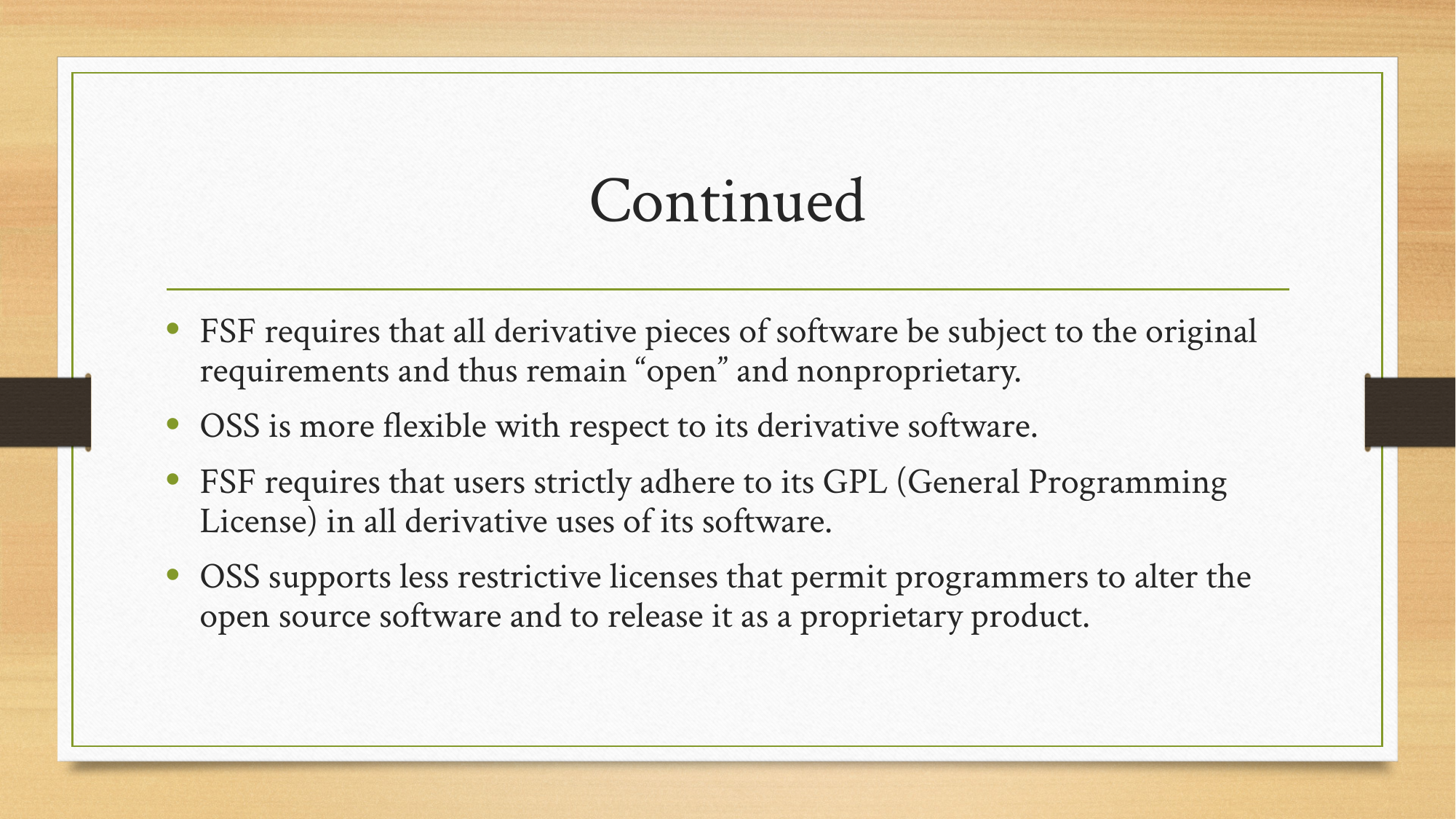

# Continued
FSF requires that all derivative pieces of software be subject to the original requirements and thus remain “open” and nonproprietary.
OSS is more flexible with respect to its derivative software.
FSF requires that users strictly adhere to its GPL (General Programming License) in all derivative uses of its software.
OSS supports less restrictive licenses that permit programmers to alter the open source software and to release it as a proprietary product.